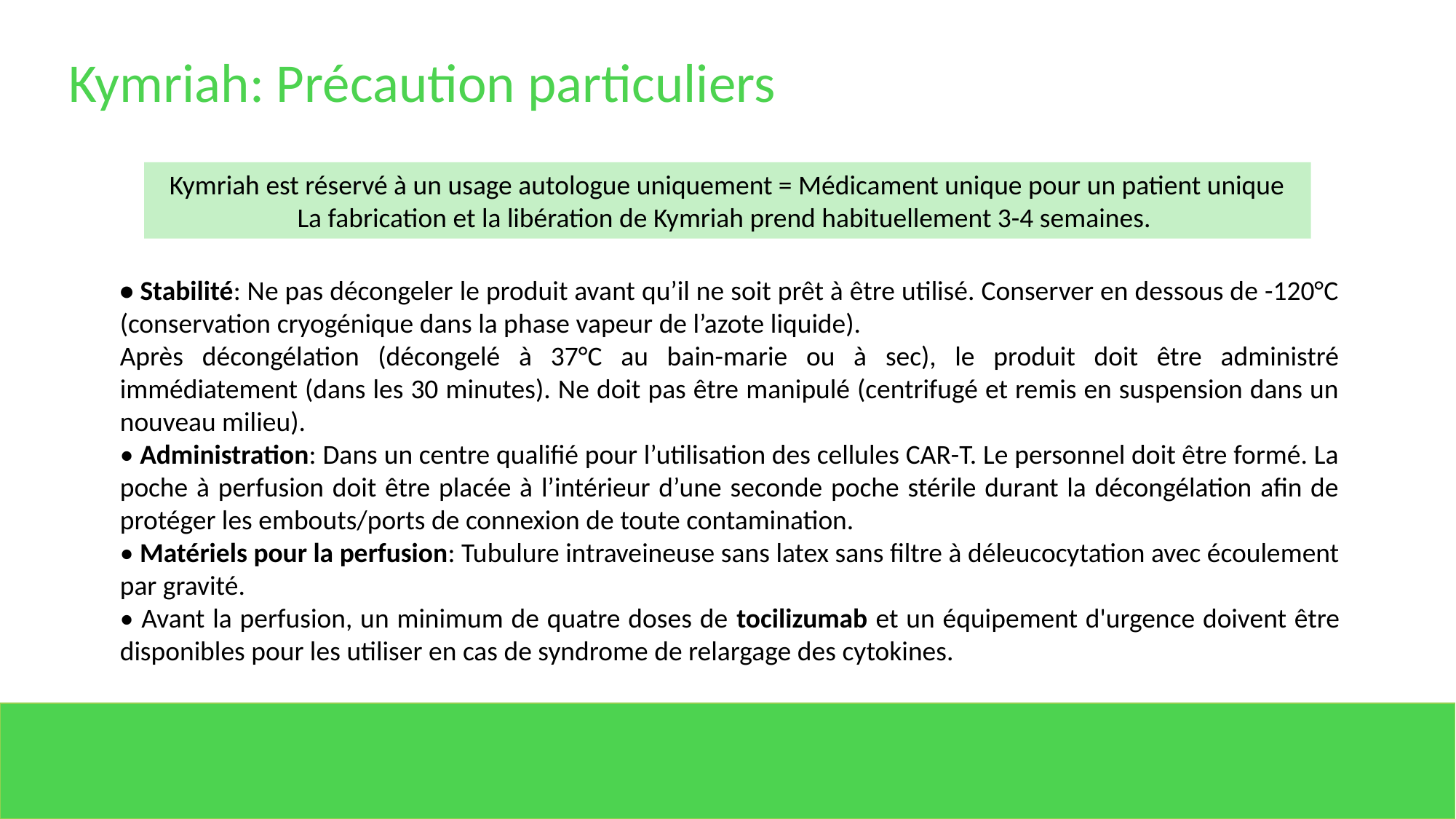

Kymriah: Précaution particuliers
Kymriah est réservé à un usage autologue uniquement = Médicament unique pour un patient unique
La fabrication et la libération de Kymriah prend habituellement 3-4 semaines.
• Stabilité: Ne pas décongeler le produit avant qu’il ne soit prêt à être utilisé. Conserver en dessous de -120°C (conservation cryogénique dans la phase vapeur de l’azote liquide).
Après décongélation (décongelé à 37°C au bain-marie ou à sec), le produit doit être administré immédiatement (dans les 30 minutes). Ne doit pas être manipulé (centrifugé et remis en suspension dans un nouveau milieu).
• Administration: Dans un centre qualifié pour l’utilisation des cellules CAR-T. Le personnel doit être formé. La poche à perfusion doit être placée à l’intérieur d’une seconde poche stérile durant la décongélation afin de protéger les embouts/ports de connexion de toute contamination.
• Matériels pour la perfusion: Tubulure intraveineuse sans latex sans filtre à déleucocytation avec écoulement par gravité.
• Avant la perfusion, un minimum de quatre doses de tocilizumab et un équipement d'urgence doivent être disponibles pour les utiliser en cas de syndrome de relargage des cytokines.